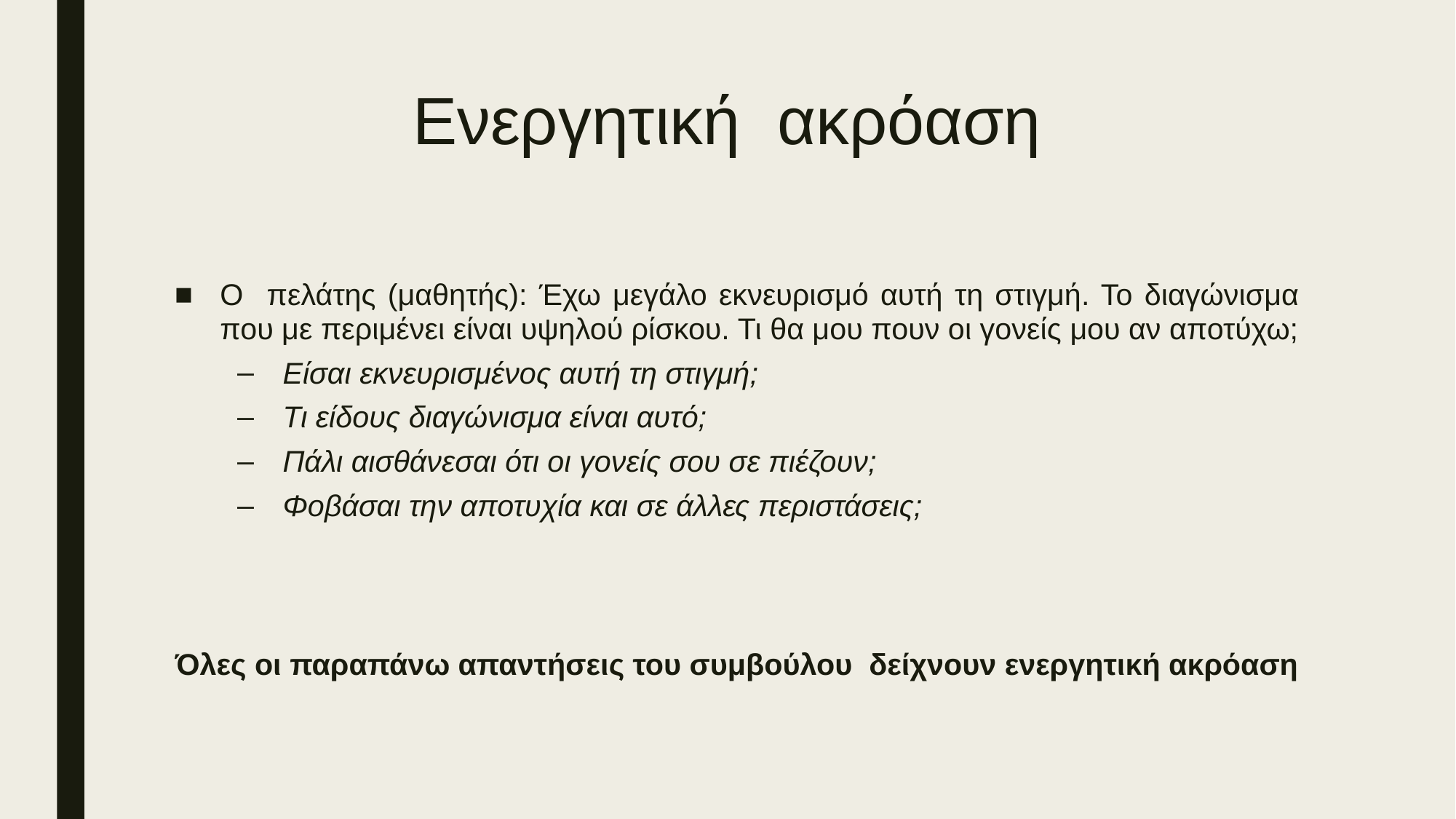

# Ενεργητική  ακρόαση
Ο  πελάτης (μαθητής): Έχω μεγάλο εκνευρισμό αυτή τη στιγμή. Το διαγώνισμα που με περιμένει είναι υψηλού ρίσκου. Τι θα μου πουν οι γονείς μου αν αποτύχω;
Είσαι εκνευρισμένος αυτή τη στιγμή;
Τι είδους διαγώνισμα είναι αυτό;
Πάλι αισθάνεσαι ότι οι γονείς σου σε πιέζουν;
Φοβάσαι την αποτυχία και σε άλλες περιστάσεις;

Όλες οι παραπάνω απαντήσεις του συμβούλου  δείχνουν ενεργητική ακρόαση